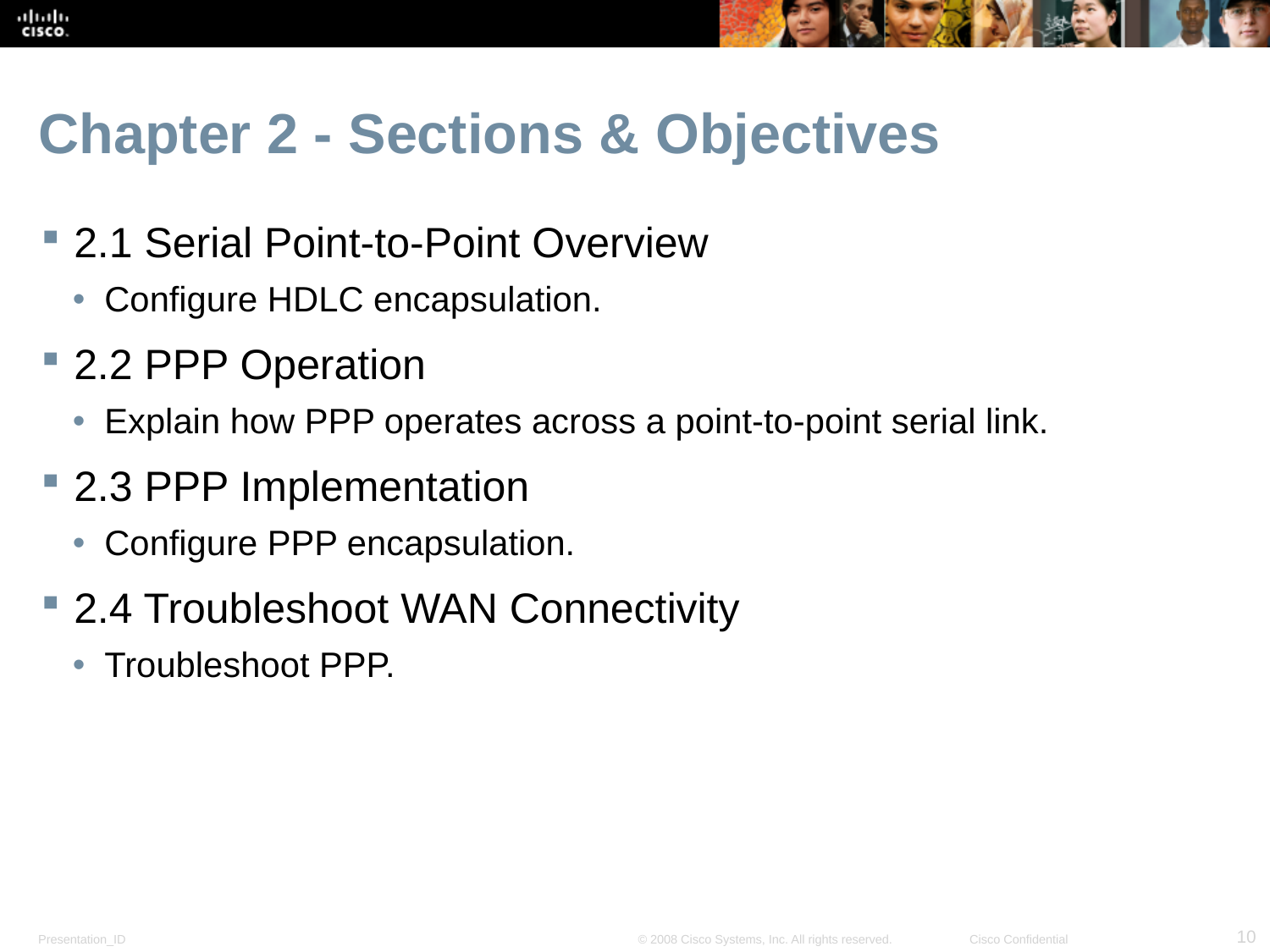

# Chapter 2 - Sections & Objectives
2.1 Serial Point-to-Point Overview
Configure HDLC encapsulation.
2.2 PPP Operation
Explain how PPP operates across a point-to-point serial link.
2.3 PPP Implementation
Configure PPP encapsulation.
2.4 Troubleshoot WAN Connectivity
Troubleshoot PPP.